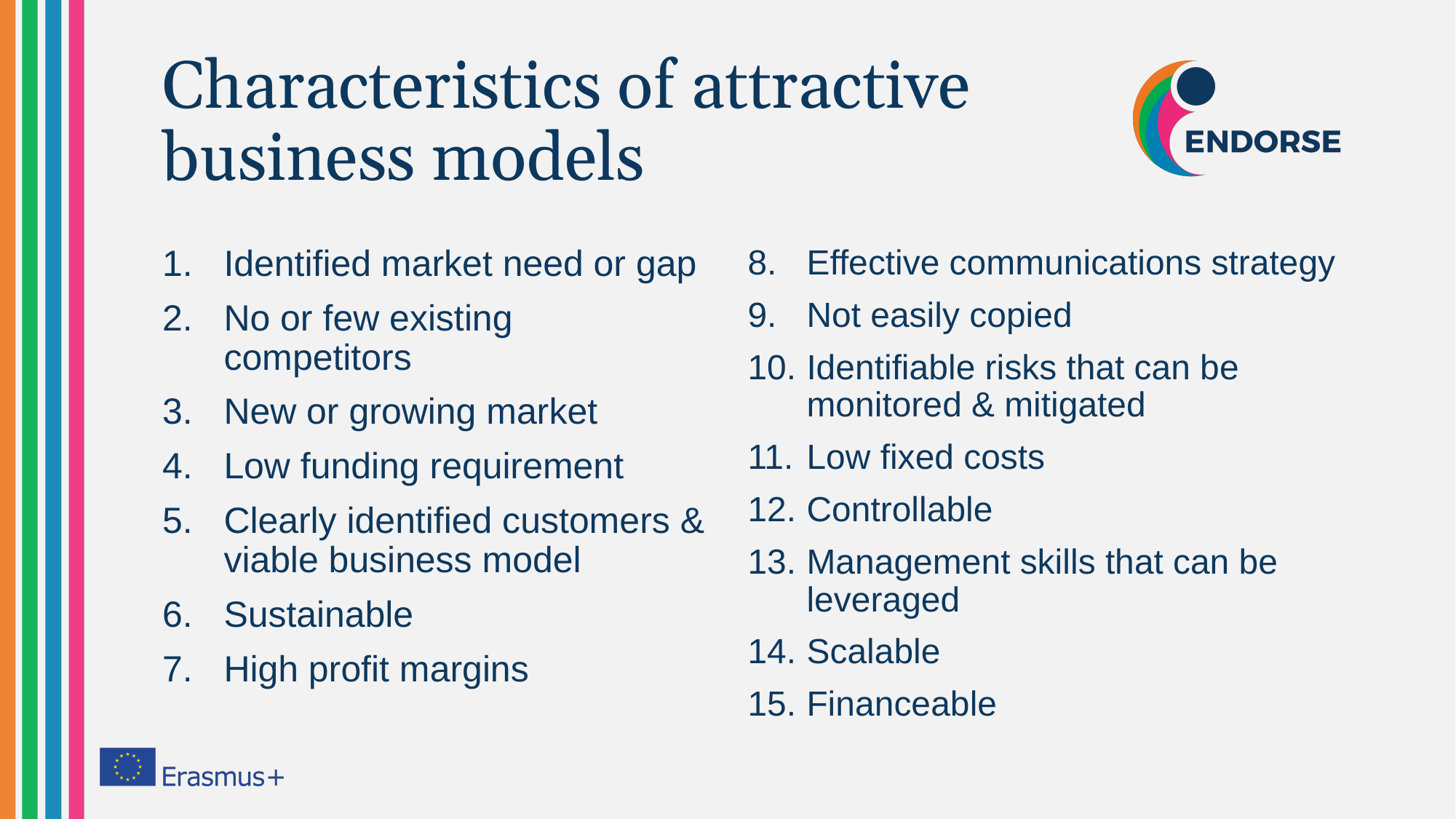

# Characteristics of attractive business models

Identified market need or gap
No or few existing competitors
New or growing market
Low funding requirement
Clearly identified customers & viable business model
Sustainable
High profit margins
Effective communications strategy
Not easily copied
Identifiable risks that can be monitored & mitigated
Low fixed costs
Controllable
Management skills that can be leveraged
Scalable
Financeable